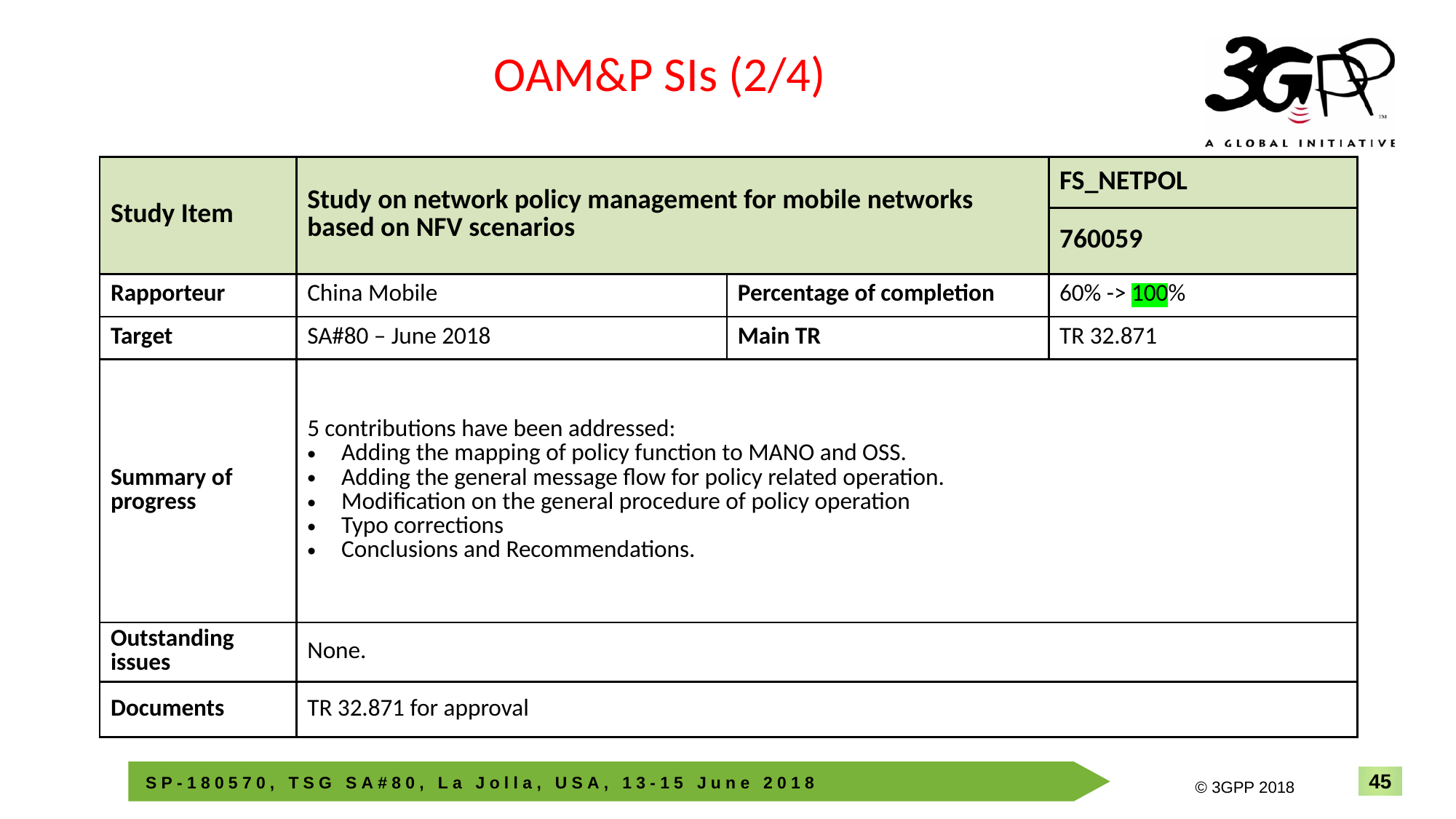

OAM&P SIs (2/4)
| Study Item | Study on network policy management for mobile networks based on NFV scenarios |  | FS\_NETPOL |
| --- | --- | --- | --- |
|  |  |  | 760059 |
| Rapporteur | China Mobile | Percentage of completion | 60% -> 100% |
| Target | SA#80 – June 2018 | Main TR | TR 32.871 |
| Summary of progress | 5 contributions have been addressed: Adding the mapping of policy function to MANO and OSS. Adding the general message flow for policy related operation. Modification on the general procedure of policy operation Typo corrections Conclusions and Recommendations. |  |  |
| Outstanding issues | None. |  |  |
| Documents | TR 32.871 for approval |  |  |